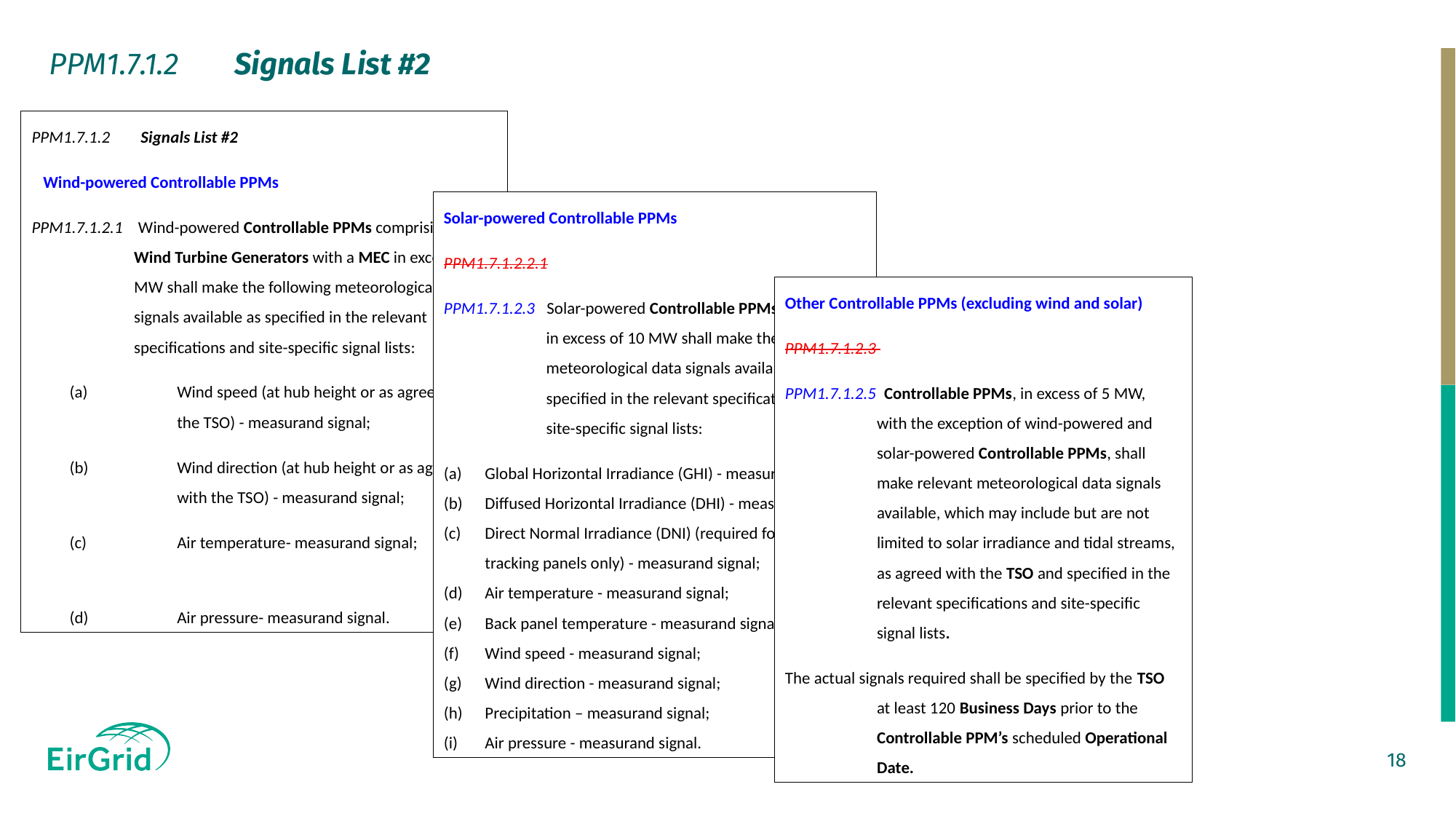

# PPM1.7.1.2        Signals List #2
PPM1.7.1.2        Signals List #2
   Wind-powered Controllable PPMs
PPM1.7.1.2.1    Wind-powered Controllable PPMs comprising of Wind Turbine Generators with a MEC in excess of 10 MW shall make the following meteorological data signals available as specified in the relevant specifications and site-specific signal lists:
(a)	Wind speed (at hub height or as agreed with the TSO) - measurand signal;
(b)	Wind direction (at hub height or as agreed with the TSO) - measurand signal;
(c)	Air temperature- measurand signal;
(d)	Air pressure- measurand signal.
Solar-powered Controllable PPMs
PPM1.7.1.2.2.1
PPM1.7.1.2.3   Solar-powered Controllable PPMs with a MEC in excess of 10 MW shall make the following meteorological data signals available as specified in the relevant specifications and site-specific signal lists:
Global Horizontal Irradiance (GHI) - measurand signal;
Diffused Horizontal Irradiance (DHI) - measurand signal;
Direct Normal Irradiance (DNI) (required for solar tracking panels only) - measurand signal;
Air temperature - measurand signal;
Back panel temperature - measurand signal;
Wind speed - measurand signal;
Wind direction - measurand signal;
Precipitation – measurand signal;
Air pressure - measurand signal.
Other Controllable PPMs (excluding wind and solar)
PPM1.7.1.2.3
PPM1.7.1.2.5  Controllable PPMs, in excess of 5 MW, with the exception of wind-powered and solar-powered Controllable PPMs, shall make relevant meteorological data signals available, which may include but are not limited to solar irradiance and tidal streams, as agreed with the TSO and specified in the relevant specifications and site-specific signal lists.
The actual signals required shall be specified by the TSO at least 120 Business Days prior to the Controllable PPM’s scheduled Operational Date.
18